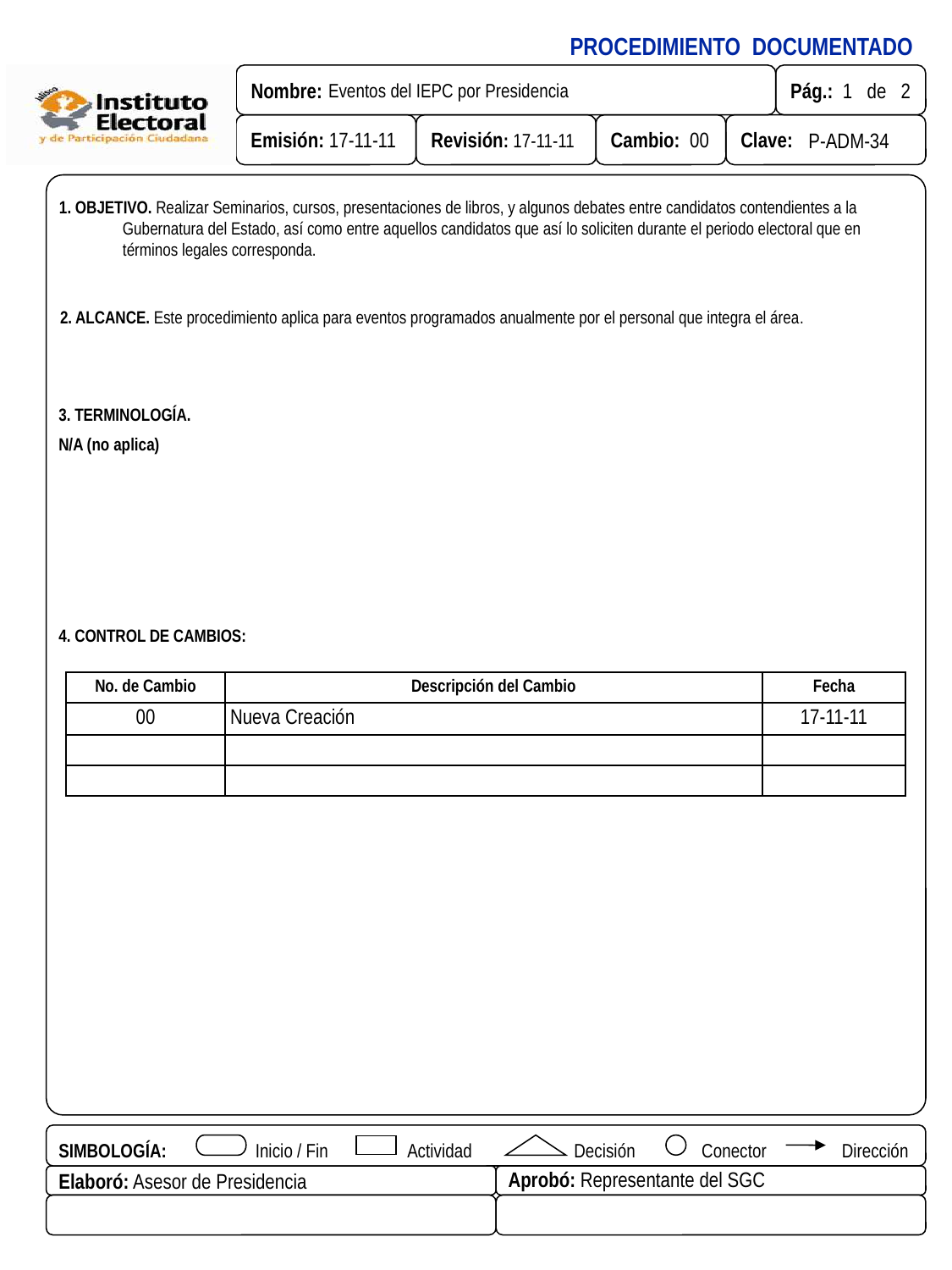

1. OBJETIVO. Realizar Seminarios, cursos, presentaciones de libros, y algunos debates entre candidatos contendientes a la Gubernatura del Estado, así como entre aquellos candidatos que así lo soliciten durante el periodo electoral que en términos legales corresponda.
2. ALCANCE. Este procedimiento aplica para eventos programados anualmente por el personal que integra el área.
3. TERMINOLOGÍA.
N/A (no aplica)
4. CONTROL DE CAMBIOS:
| No. de Cambio | Descripción del Cambio | Fecha |
| --- | --- | --- |
| 00 | Nueva Creación | 17-11-11 |
|  |  |  |
|  |  |  |